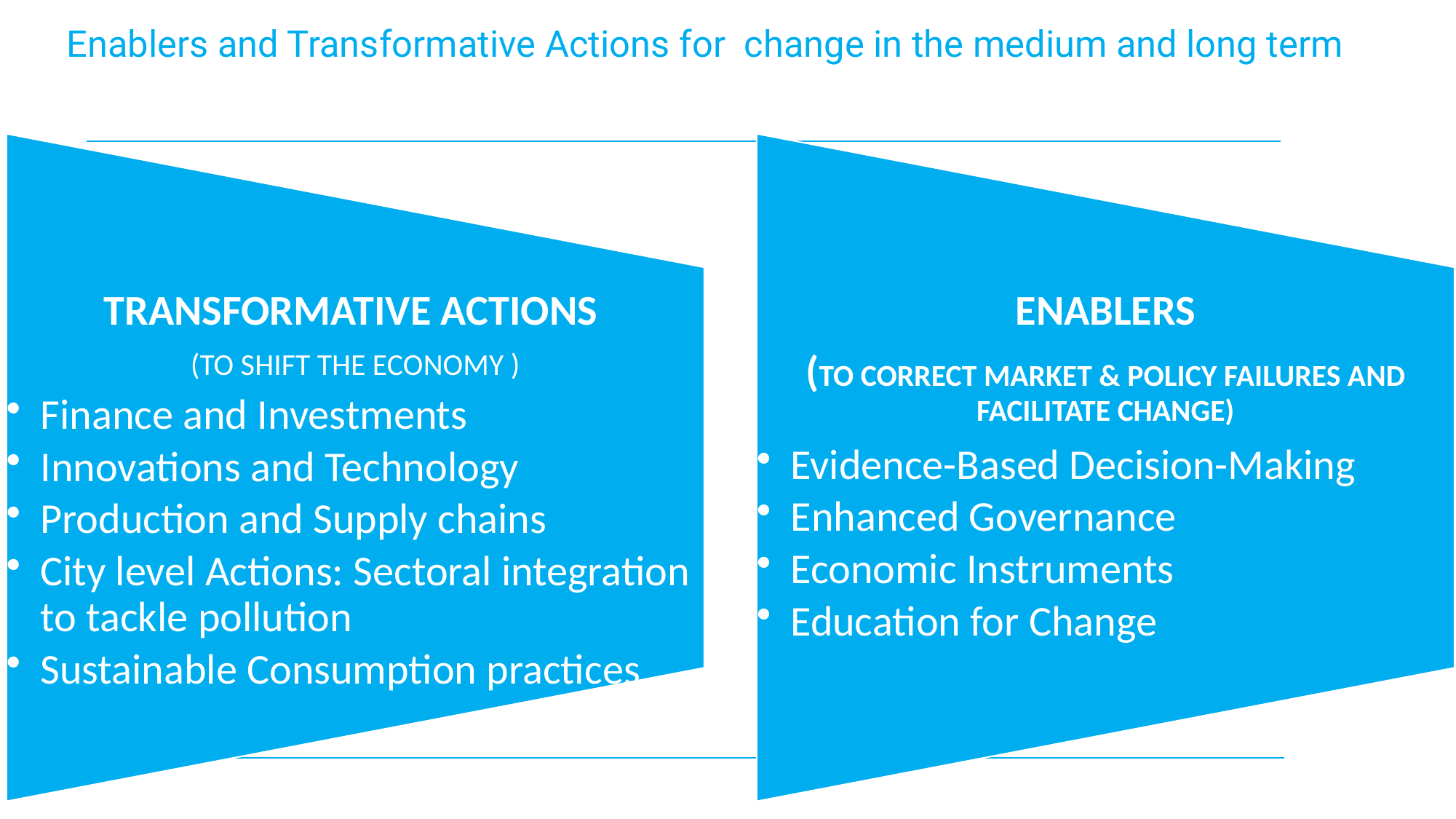

# Enablers and Transformative Actions for  change in the medium and long term
Transformative actions
(To shift the economy )
Finance and Investments
Innovations and Technology
Production and Supply chains
City level Actions: Sectoral integration to tackle pollution
Sustainable Consumption practices
Enablers
(To correct market & policy failures and facilitate change)
Evidence-Based Decision-Making
Enhanced Governance
Economic Instruments
Education for Change